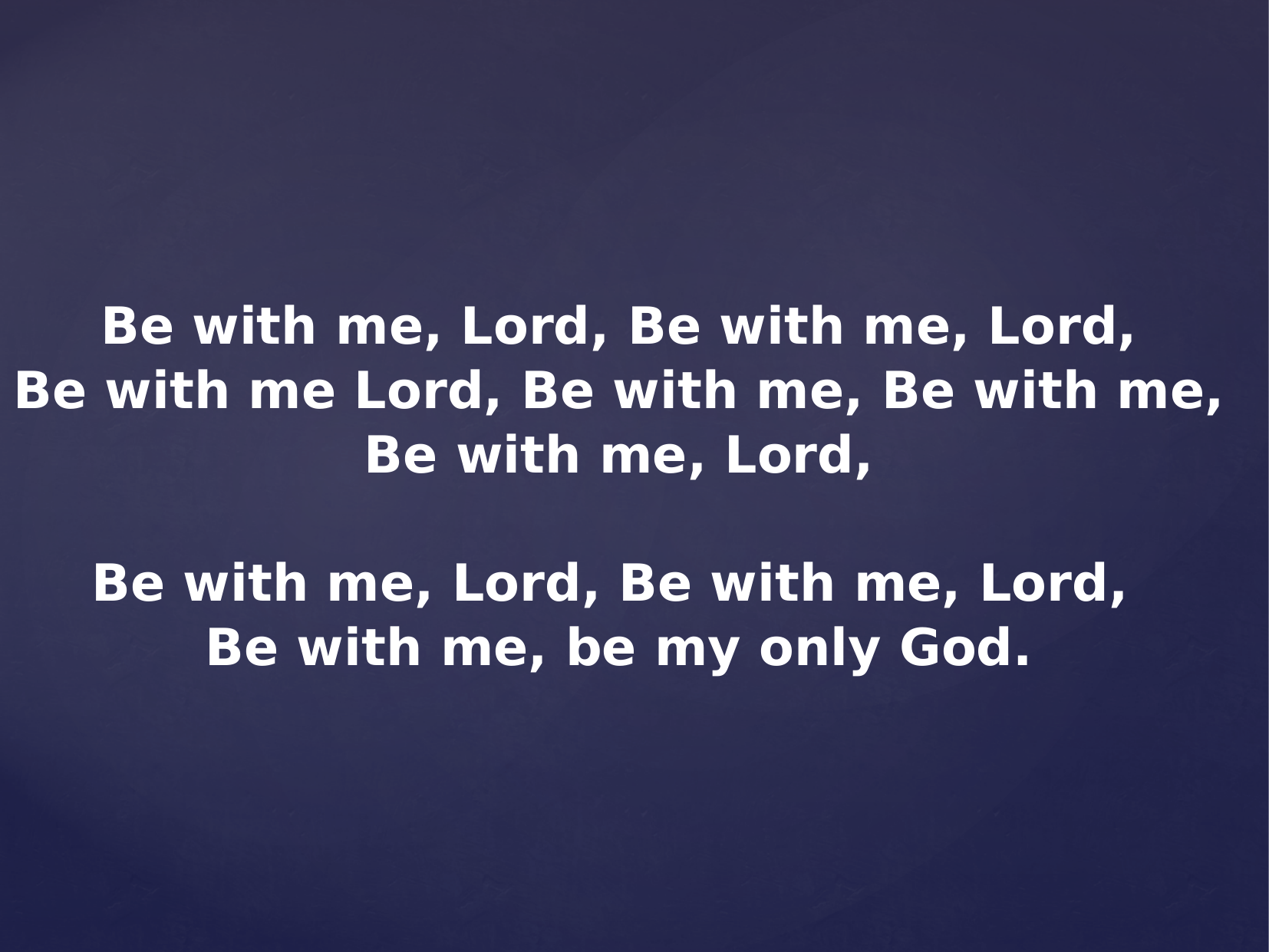

Be with me, Lord, Be with me, Lord,
Be with me Lord, Be with me, Be with me,
Be with me, Lord,

Be with me, Lord, Be with me, Lord,
Be with me, be my only God.